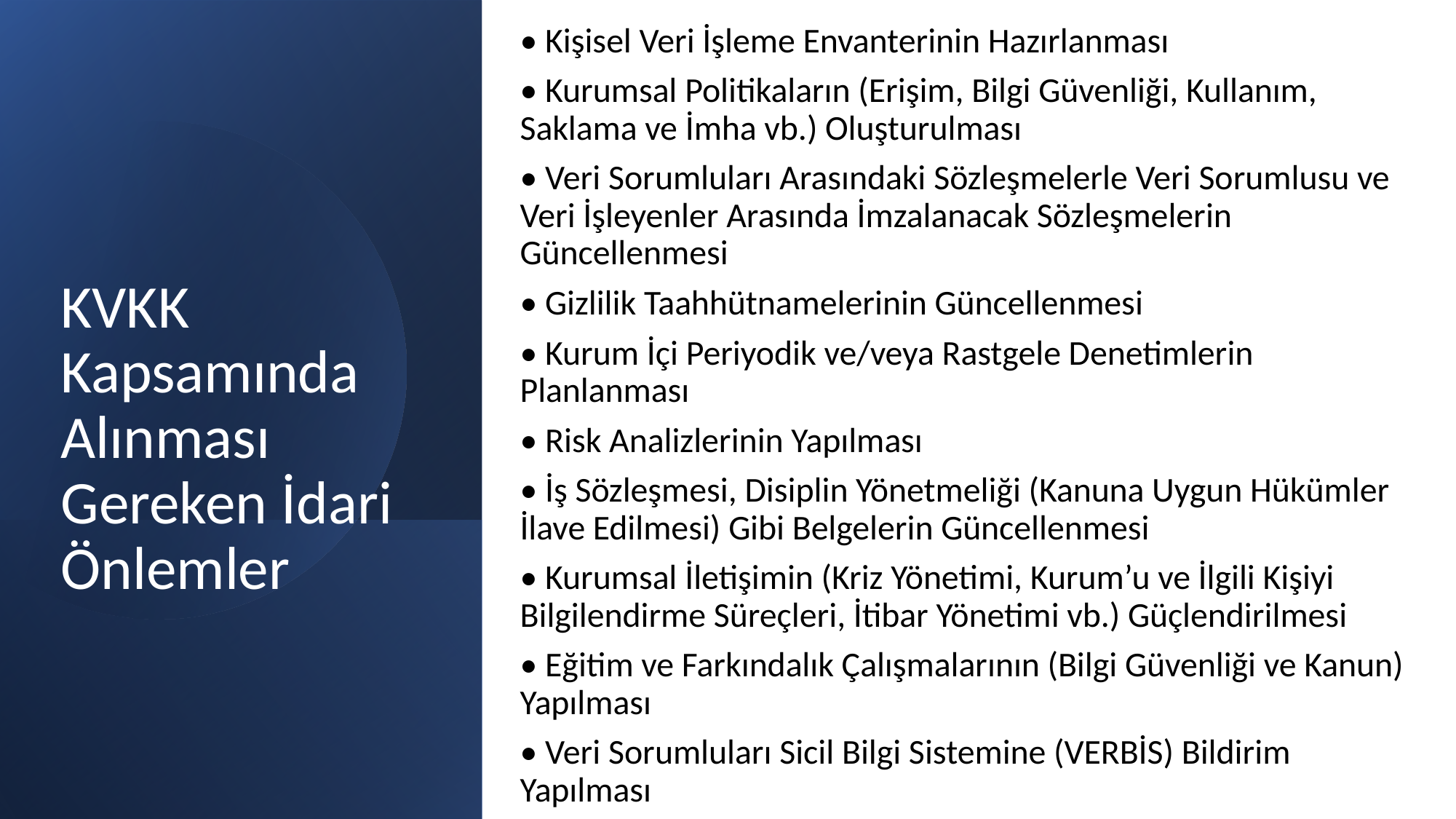

• Kişisel Veri İşleme Envanterinin Hazırlanması
• Kurumsal Politikaların (Erişim, Bilgi Güvenliği, Kullanım, Saklama ve İmha vb.) Oluşturulması
• Veri Sorumluları Arasındaki Sözleşmelerle Veri Sorumlusu ve Veri İşleyenler Arasında İmzalanacak Sözleşmelerin Güncellenmesi
• Gizlilik Taahhütnamelerinin Güncellenmesi
• Kurum İçi Periyodik ve/veya Rastgele Denetimlerin Planlanması
• Risk Analizlerinin Yapılması
• İş Sözleşmesi, Disiplin Yönetmeliği (Kanuna Uygun Hükümler İlave Edilmesi) Gibi Belgelerin Güncellenmesi
• Kurumsal İletişimin (Kriz Yönetimi, Kurum’u ve İlgili Kişiyi Bilgilendirme Süreçleri, İtibar Yönetimi vb.) Güçlendirilmesi
• Eğitim ve Farkındalık Çalışmalarının (Bilgi Güvenliği ve Kanun) Yapılması
• Veri Sorumluları Sicil Bilgi Sistemine (VERBİS) Bildirim Yapılması

# KVKK Kapsamında Alınması Gereken İdari Önlemler